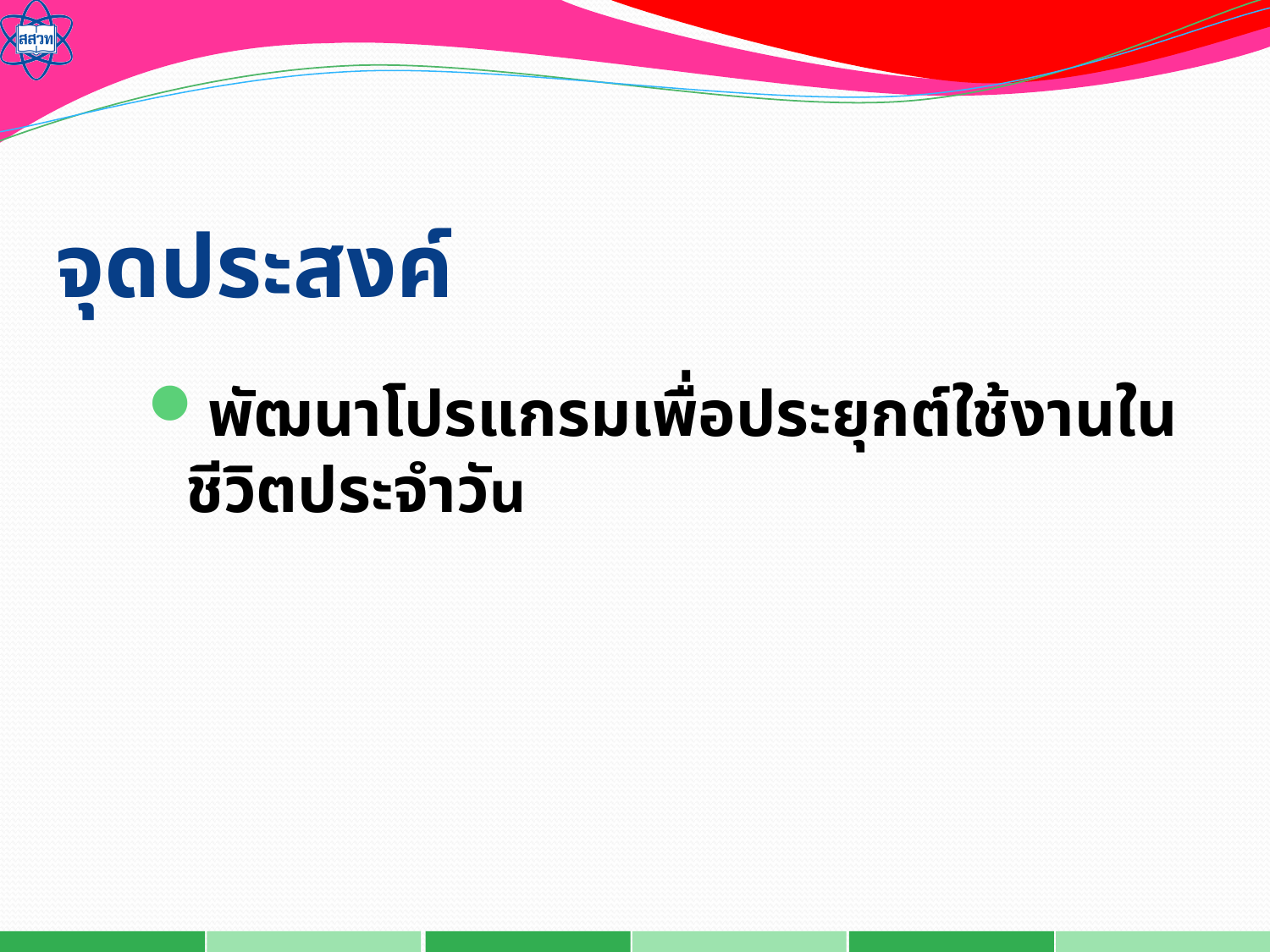

# จุดประสงค์
พัฒนาโปรแกรมเพื่อประยุกต์ใช้งานในชีวิตประจำวัน